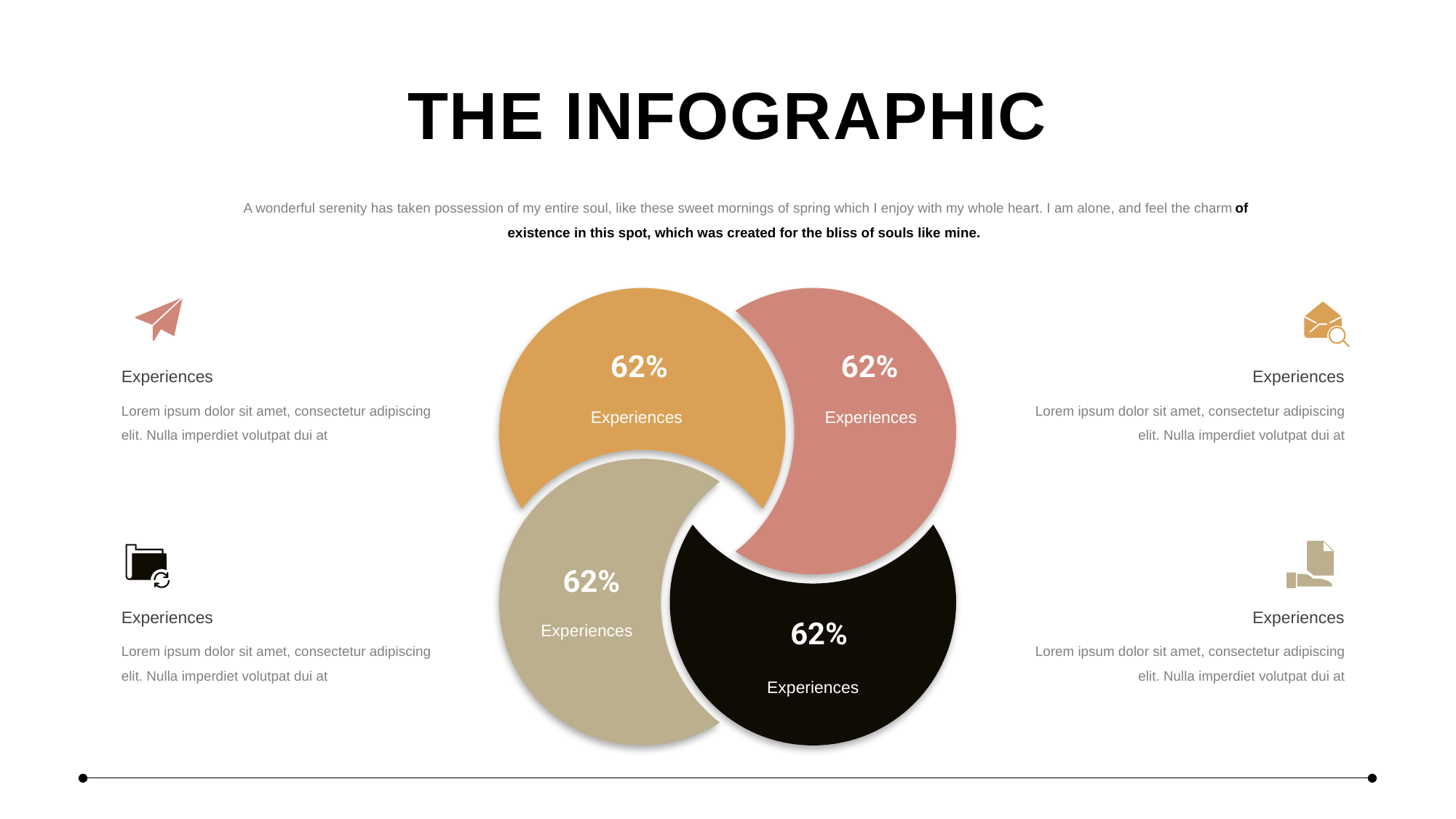

THE INFOGRAPHIC
A wonderful serenity has taken possession of my entire soul, like these sweet mornings of spring which I enjoy with my whole heart. I am alone, and feel the charm of existence in this spot, which was created for the bliss of souls like mine.

62%
Experiences
62%
Experiences
Experiences
Experiences
Lorem ipsum dolor sit amet, consectetur adipiscing elit. Nulla imperdiet volutpat dui at
Lorem ipsum dolor sit amet, consectetur adipiscing elit. Nulla imperdiet volutpat dui at

62%
Experiences
Experiences
Experiences
62%
Experiences
Lorem ipsum dolor sit amet, consectetur adipiscing elit. Nulla imperdiet volutpat dui at
Lorem ipsum dolor sit amet, consectetur adipiscing elit. Nulla imperdiet volutpat dui at